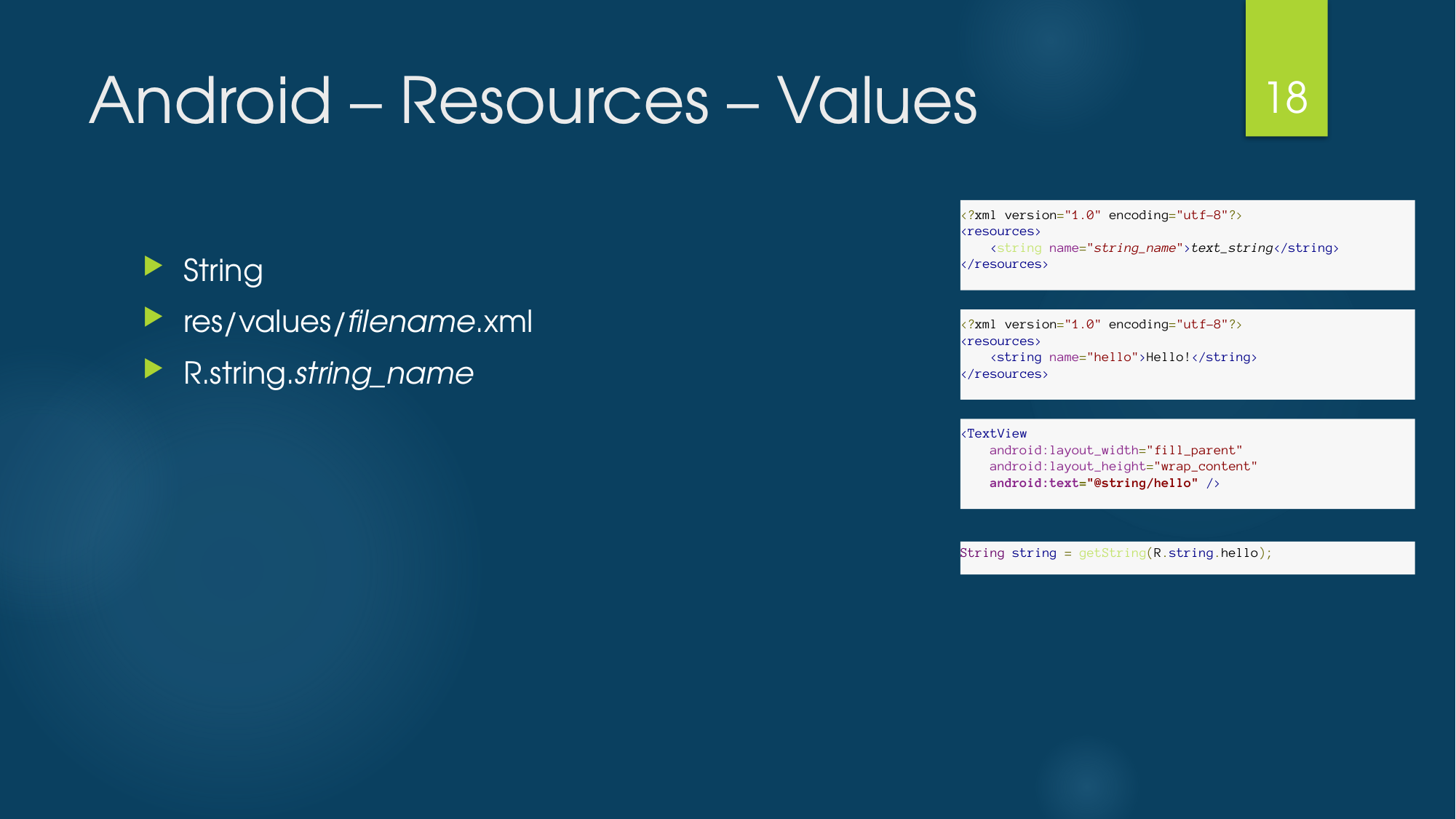

18
# Android – Resources – Values
<?xml version="1.0" encoding="utf-8"?>
<resources>
    <string name="string_name">text_string</string>
</resources>
String
res/values/filename.xml
R.string.string_name

<?xml version="1.0" encoding="utf-8"?>
<resources>
    <string name="hello">Hello!</string>
</resources>
<TextView
    android:layout_width="fill_parent"
    android:layout_height="wrap_content"
    android:text="@string/hello" />
String string = getString(R.string.hello);